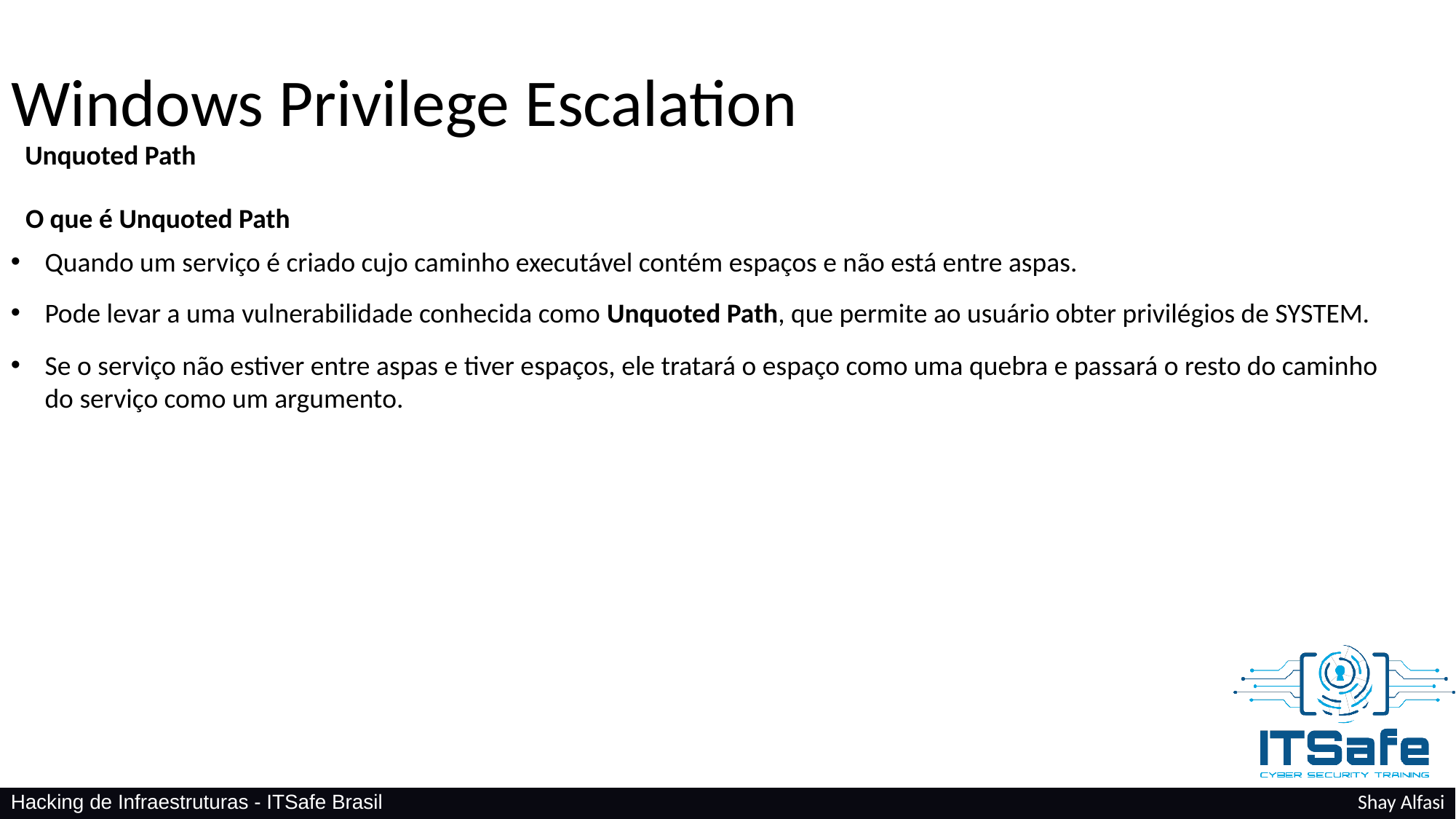

Windows Privilege Escalation
Unquoted Path
O que é Unquoted Path
Quando um serviço é criado cujo caminho executável contém espaços e não está entre aspas.
Pode levar a uma vulnerabilidade conhecida como Unquoted Path, que permite ao usuário obter privilégios de SYSTEM.
Se o serviço não estiver entre aspas e tiver espaços, ele tratará o espaço como uma quebra e passará o resto do caminho do serviço como um argumento.